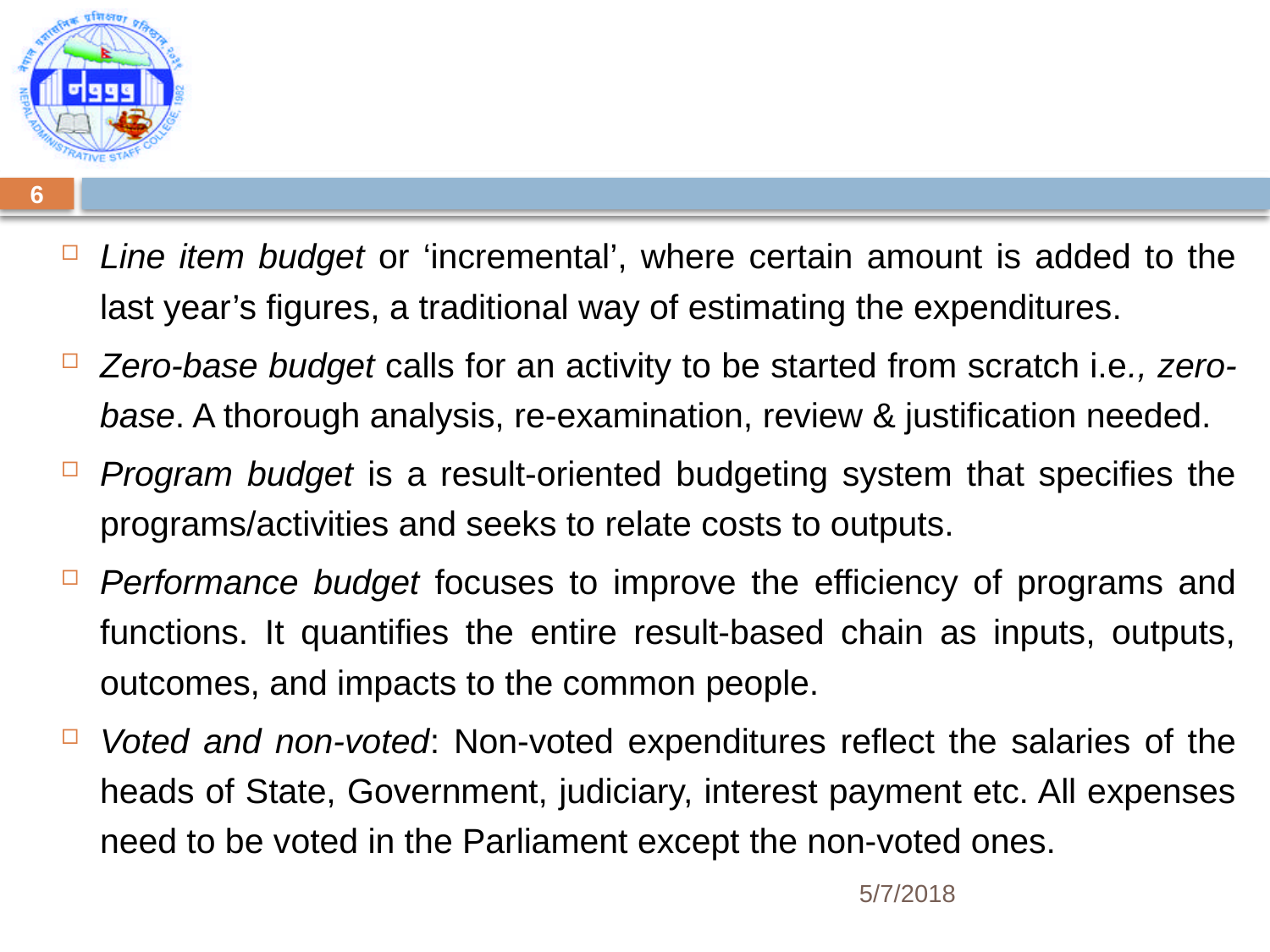

6
Line item budget or ‘incremental’, where certain amount is added to the last year’s figures, a traditional way of estimating the expenditures.
Zero-base budget calls for an activity to be started from scratch i.e., zero-base. A thorough analysis, re-examination, review & justification needed.
Program budget is a result-oriented budgeting system that specifies the programs/activities and seeks to relate costs to outputs.
Performance budget focuses to improve the efficiency of programs and functions. It quantifies the entire result-based chain as inputs, outputs, outcomes, and impacts to the common people.
Voted and non-voted: Non-voted expenditures reflect the salaries of the heads of State, Government, judiciary, interest payment etc. All expenses need to be voted in the Parliament except the non-voted ones.
5/7/2018